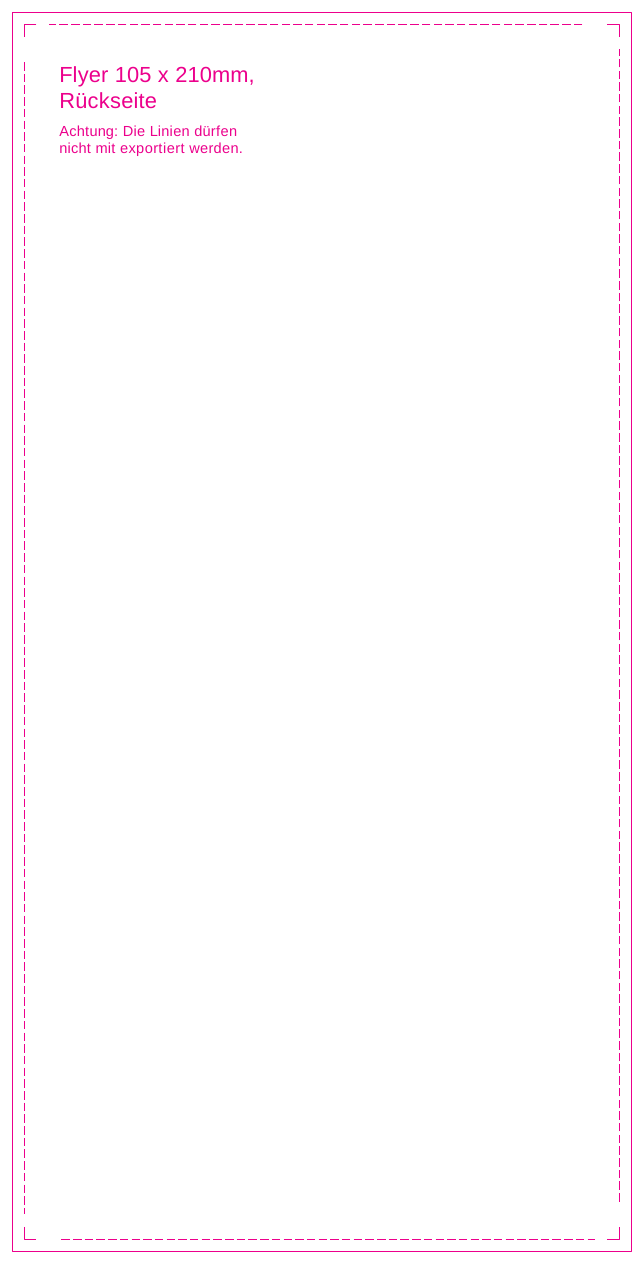

Flyer 105 x 210mm, Rückseite
Achtung: Die Linien dürfen  nicht mit exportiert werden.